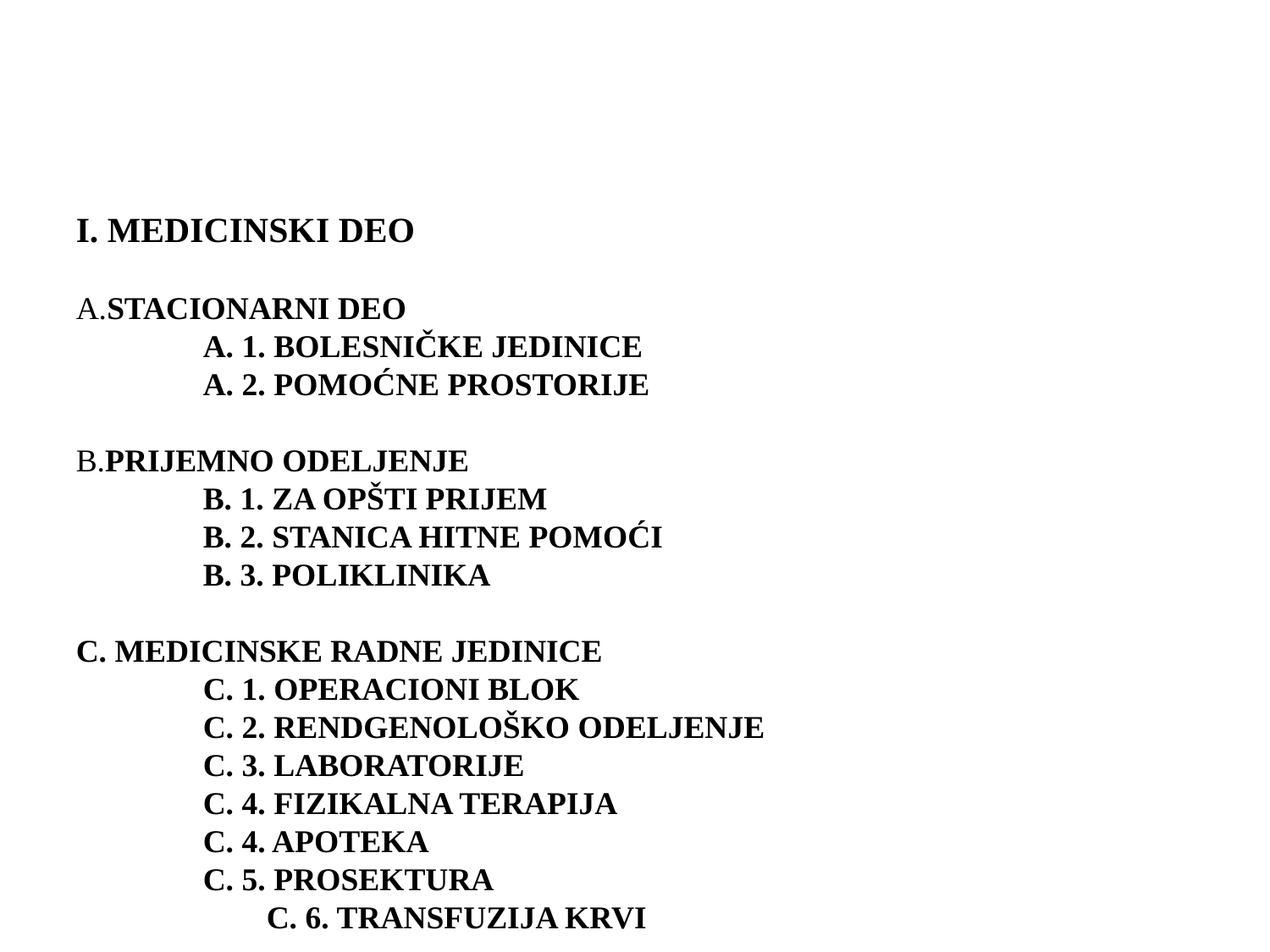

I. MEDICINSKI DEO

A.STACIONARNI DEO
A. 1. BOLESNIČKE JEDINICE
A. 2. POMOĆNE PROSTORIJE

B.PRIJEMNO ODELJENJE
B. 1. ZA OPŠTI PRIJEM
B. 2. STANICA HITNE POMOĆI
B. 3. POLIKLINIKA

C. MEDICINSKE RADNE JEDINICE
C. 1. OPERACIONI BLOK
	C. 2. RENDGENOLOŠKO ODELJENJE
	C. 3. LABORATORIJE
	C. 4. FIZIKALNA TERAPIJA
	C. 4. APOTEKA
	C. 5. PROSEKTURA
	C. 6. TRANSFUZIJA KRVI